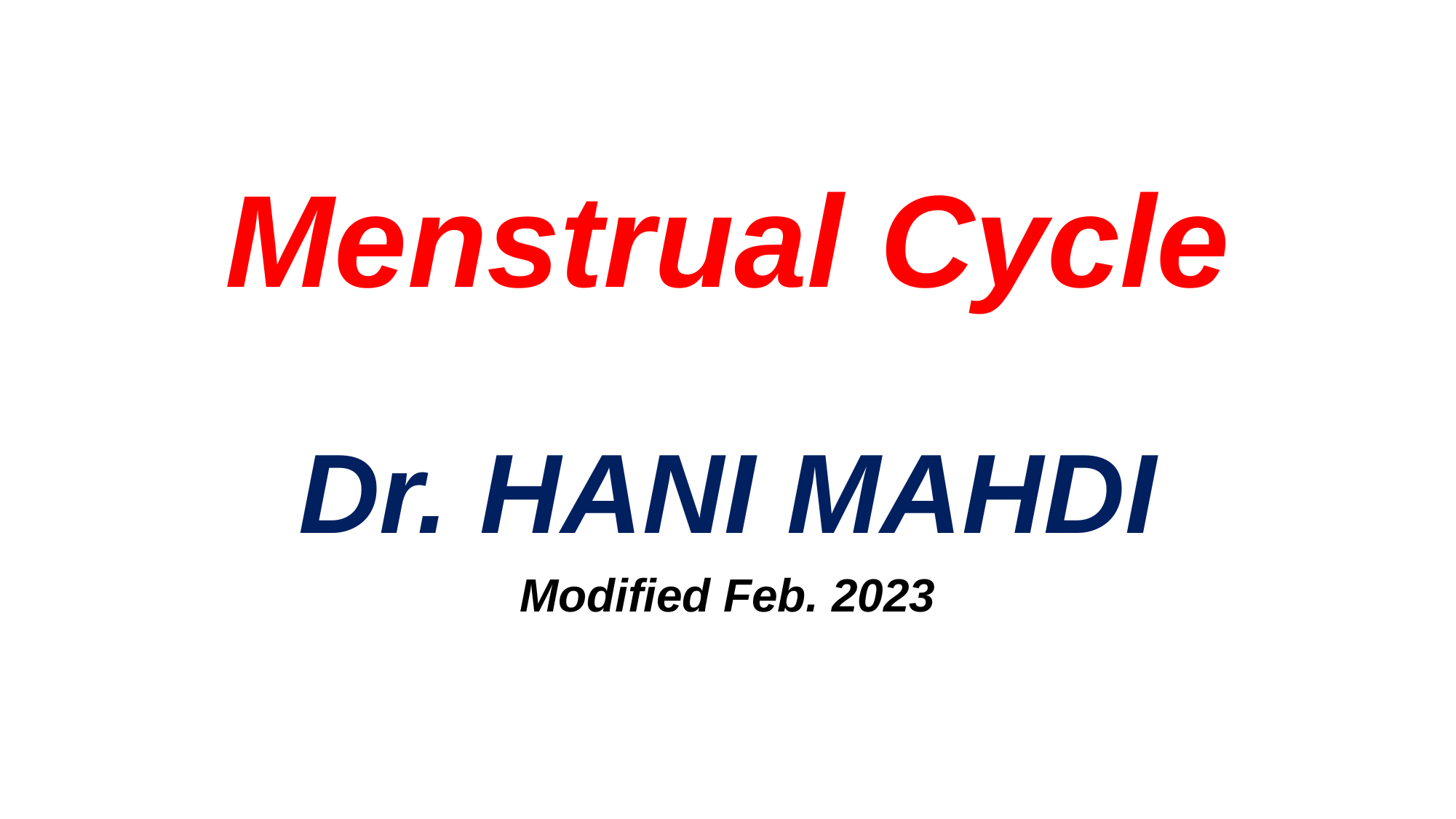

# Menstrual Cycle
Dr. HANI MAHDI
Modified Feb. 2023